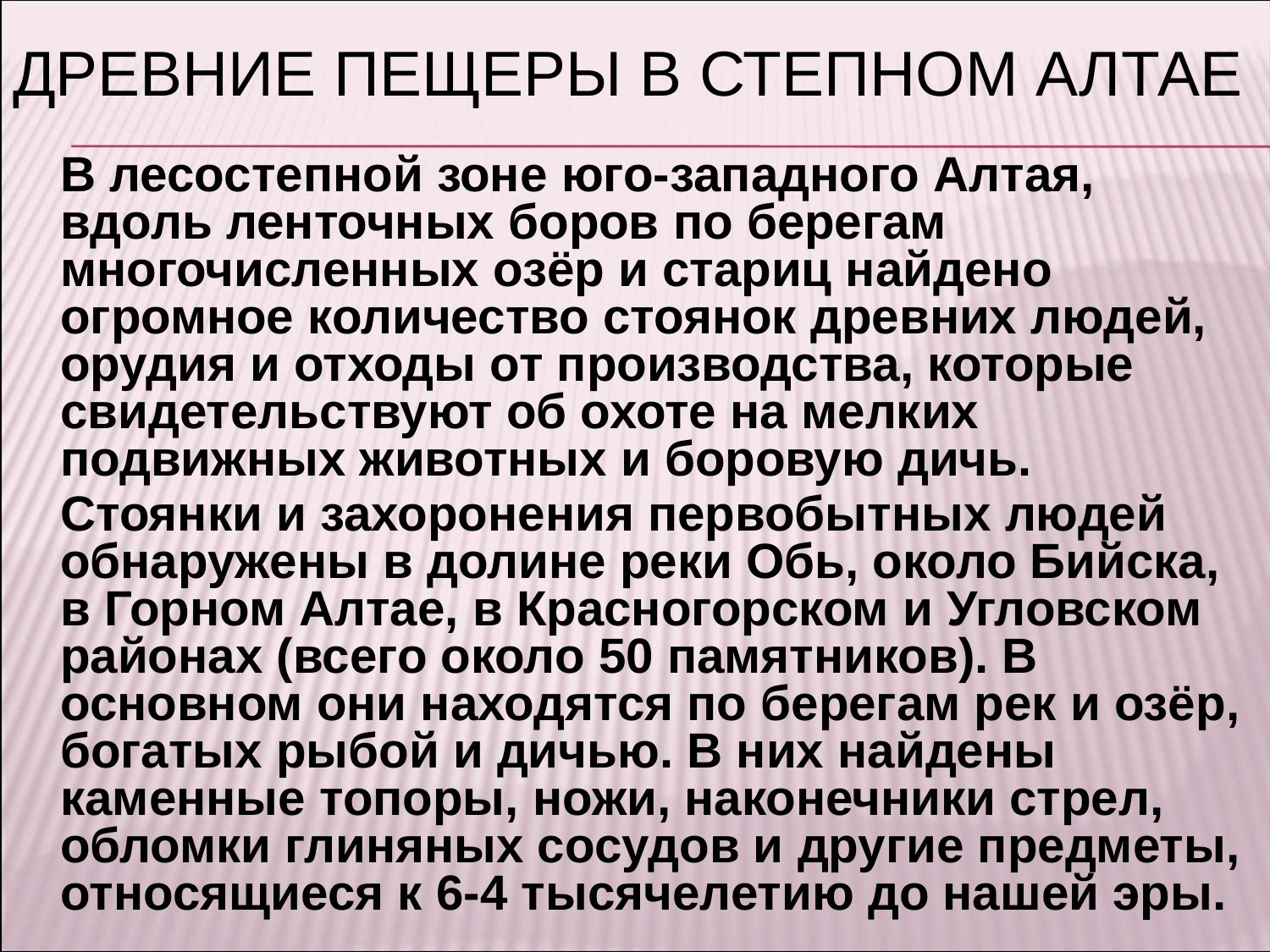

ДРЕВНИЕ ПЕЩЕРЫ В СТЕПНОМ АЛТАЕ
В лесостепной зоне юго-западного Алтая, вдоль ленточных боров по берегам многочисленных озёр и стариц найдено огромное количество стоянок древних людей, орудия и отходы от производства, которые свидетельствуют об охоте на мелких подвижных животных и боровую дичь.
Стоянки и захоронения первобытных людей обнаружены в долине реки Обь, около Бийска, в Горном Алтае, в Красногорском и Угловском районах (всего около 50 памятников). В основном они находятся по берегам рек и озёр, богатых рыбой и дичью. В них найдены каменные топоры, ножи, наконечники стрел, обломки глиняных сосудов и другие предметы, относящиеся к 6-4 тысячелетию до нашей эры.